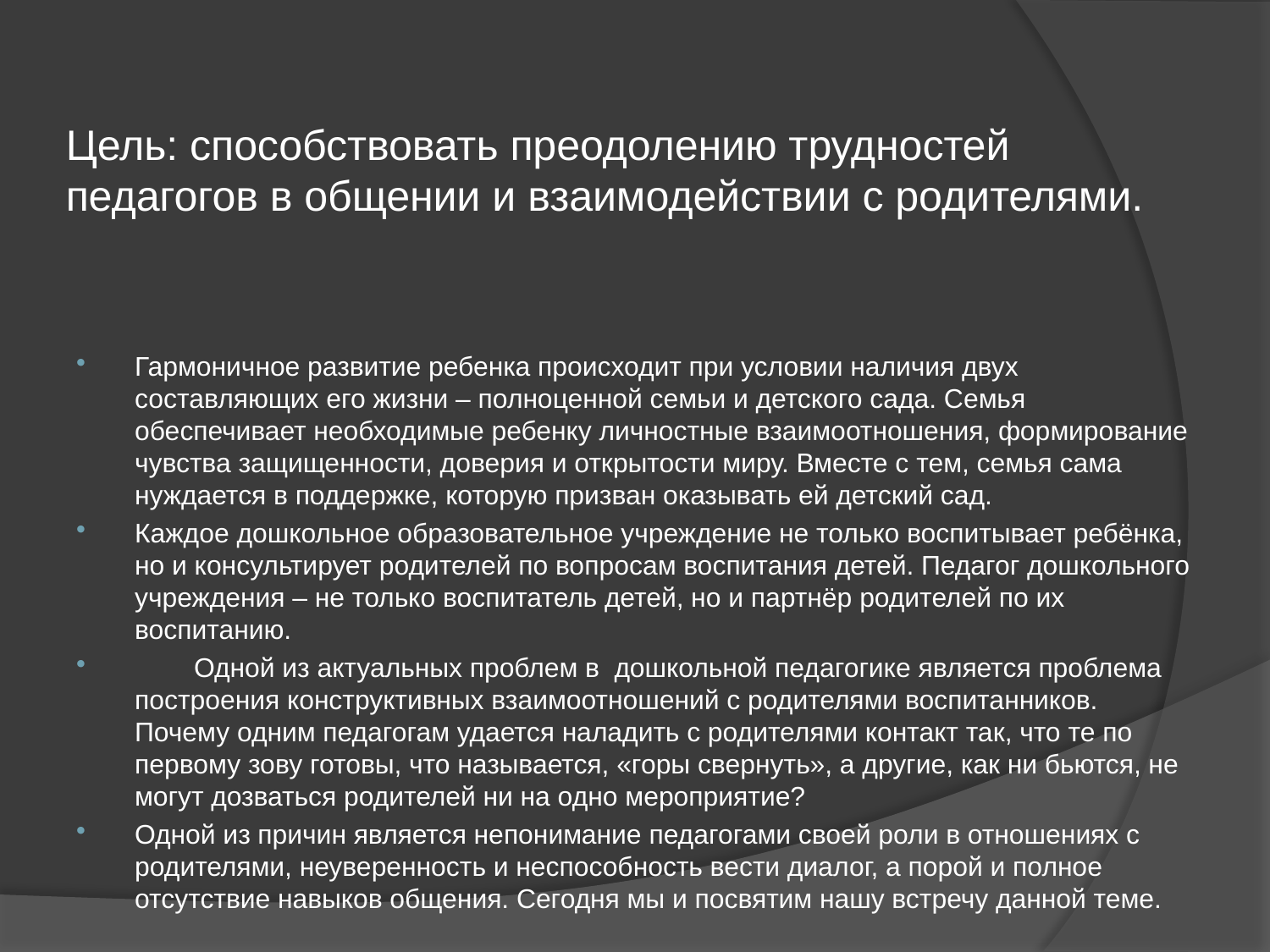

# Цель: способствовать преодолению трудностей педагогов в общении и взаимодействии с родителями.
Гармоничное развитие ребенка происходит при условии наличия двух составляющих его жизни – полноценной семьи и детского сада. Семья обеспечивает необходимые ребенку личностные взаимоотношения, формирование чувства защищенности, доверия и открытости миру. Вместе с тем, семья сама нуждается в поддержке, которую призван оказывать ей детский сад.
Каждое дошкольное образовательное учреждение не только воспитывает ребёнка, но и консультирует родителей по вопросам воспитания детей. Педагог дошкольного учреждения – не только воспитатель детей, но и партнёр родителей по их воспитанию.
        Одной из актуальных проблем в  дошкольной педагогике является проблема построения конструктивных взаимоотношений с родителями воспитанников. Почему одним педагогам удается наладить с родителями контакт так, что те по первому зову готовы, что называется, «горы свернуть», а другие, как ни бьются, не могут дозваться родителей ни на одно мероприятие?
Одной из причин является непонимание педагогами своей роли в отношениях с родителями, неуверенность и неспособность вести диалог, а порой и полное отсутствие навыков общения. Сегодня мы и посвятим нашу встречу данной теме.